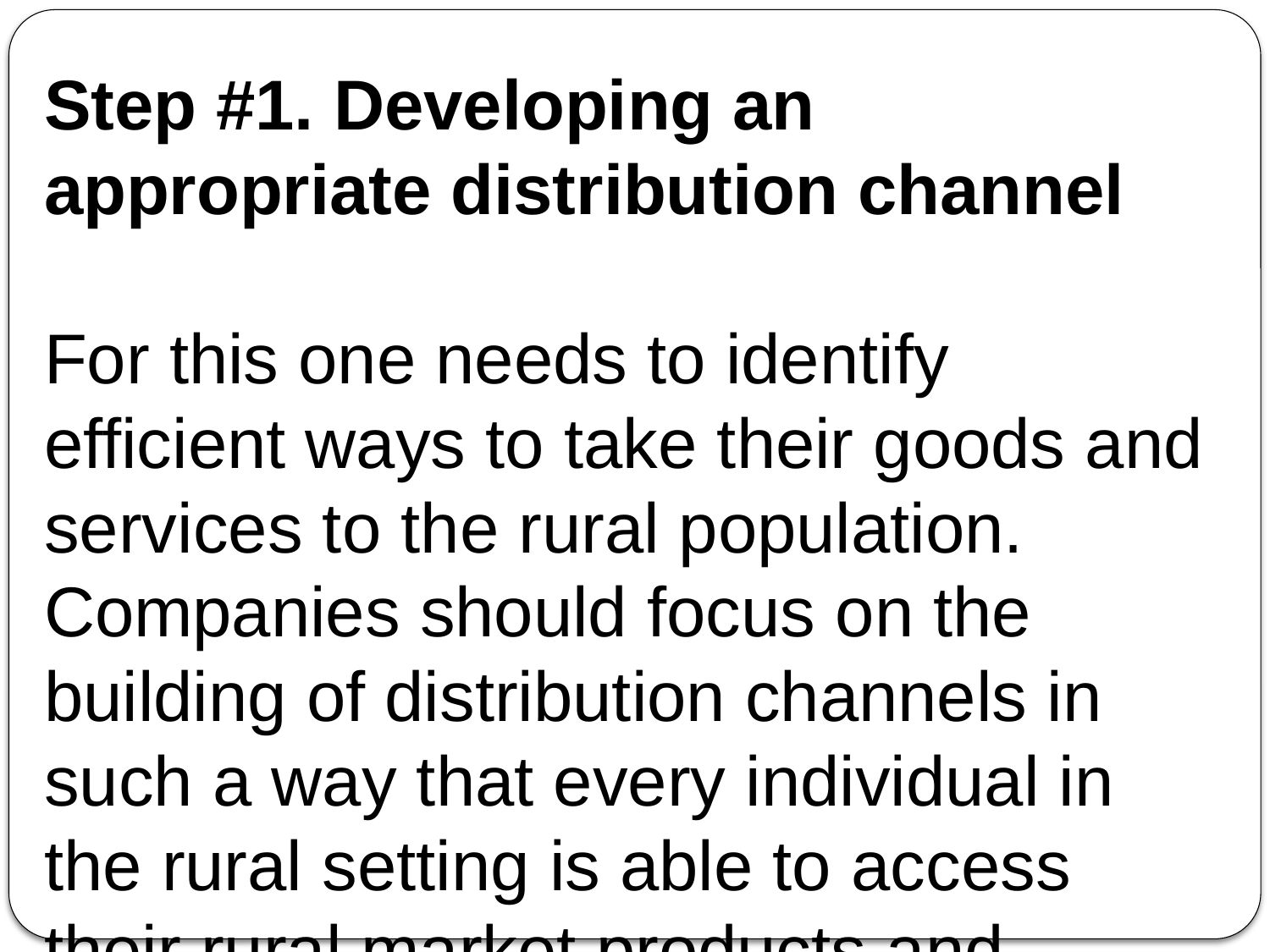

Step #1. Developing an appropriate distribution channel

For this one needs to identify efficient ways to take their goods and services to the rural population. Companies should focus on the building of distribution channels in such a way that every individual in the rural setting is able to access their rural market products and services.